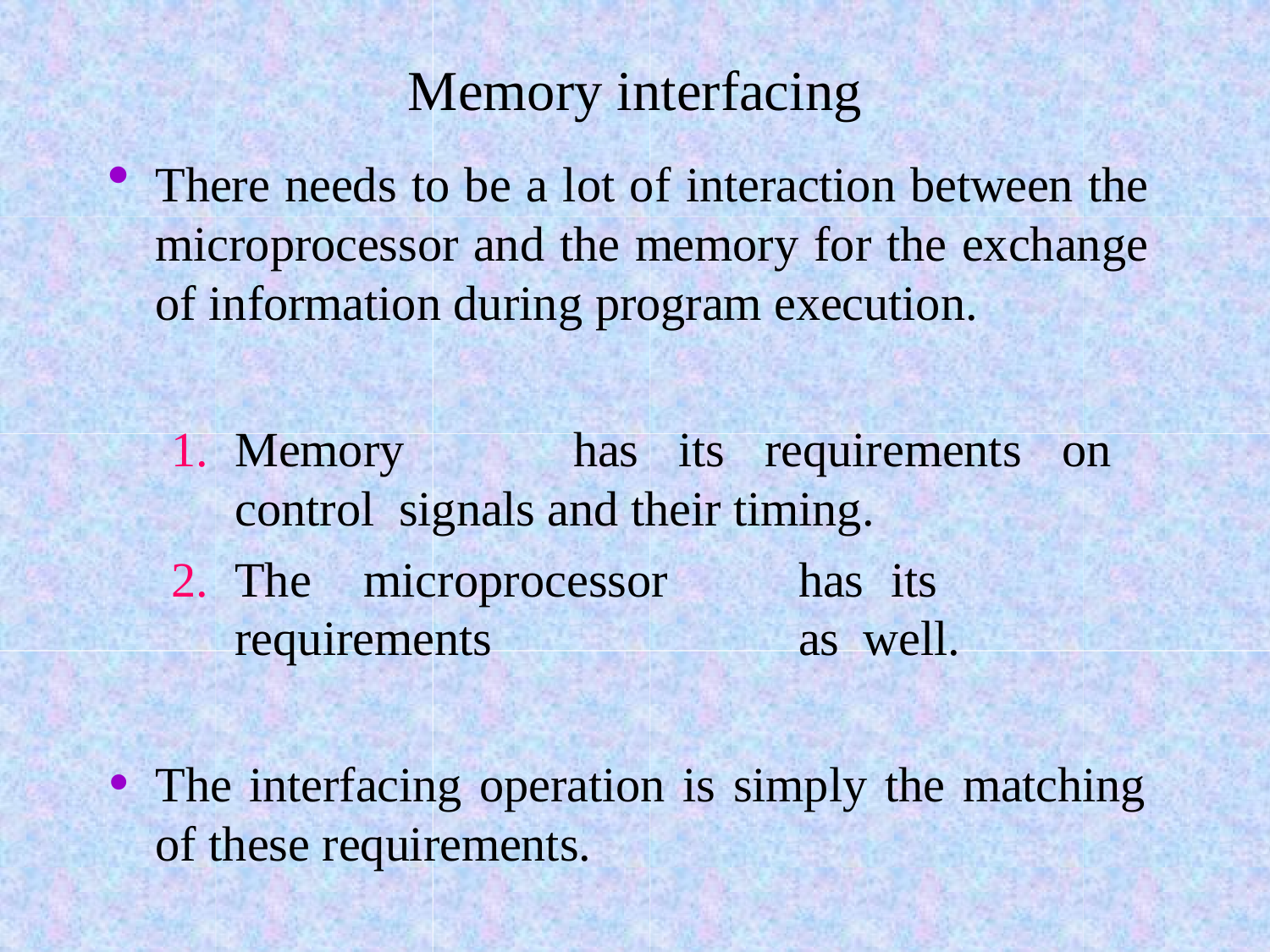

# Memory interfacing
There needs to be a lot of interaction between the  microprocessor and the memory for the exchange  of information during program execution.

Memory	has	its	requirements	on	control  signals and their timing.
The	microprocessor	has	its	requirements	as  well.

The interfacing operation is simply the matching  of these requirements.